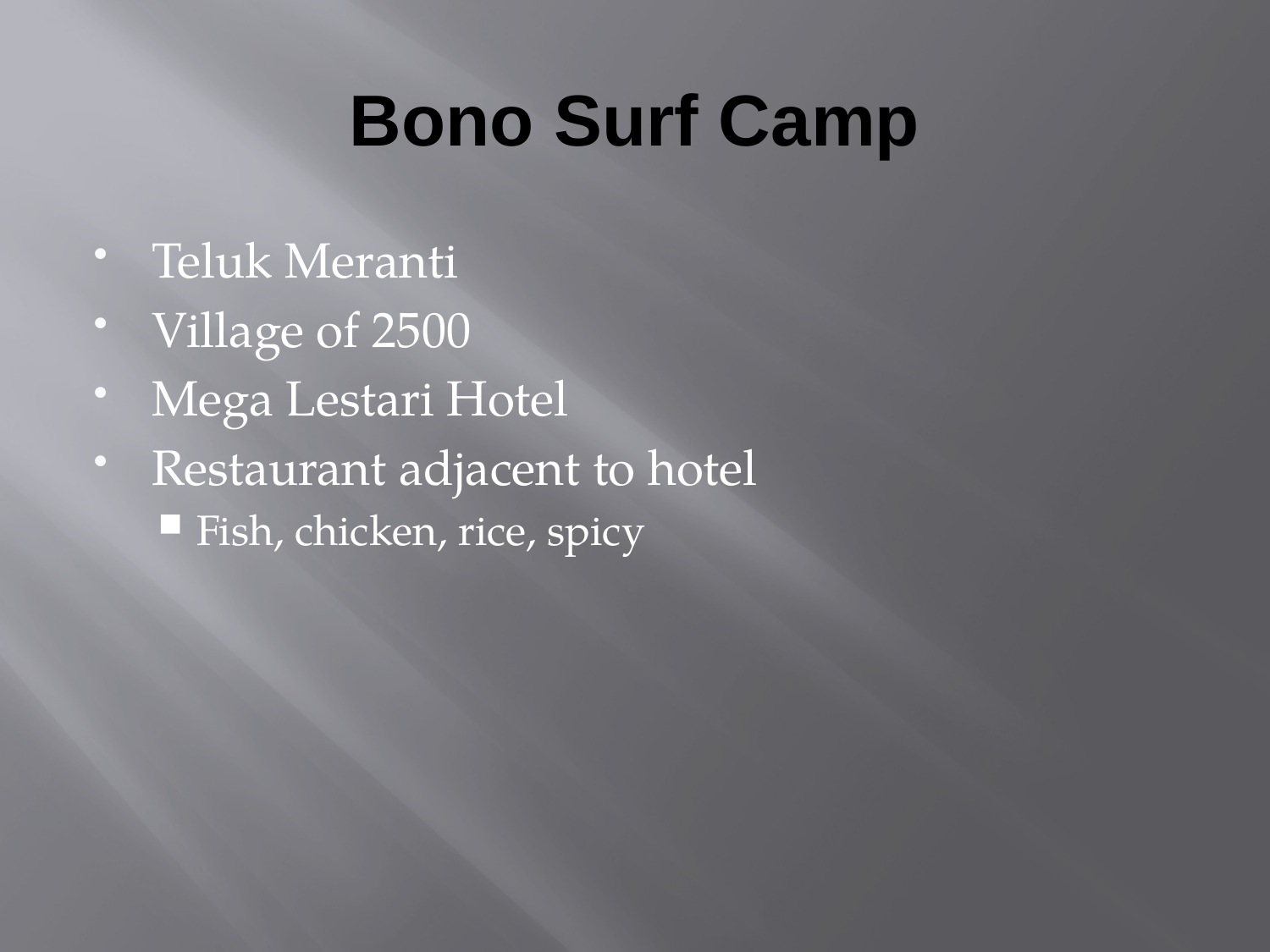

# Bono Surf Camp
Teluk Meranti
Village of 2500
Mega Lestari Hotel
Restaurant adjacent to hotel
Fish, chicken, rice, spicy